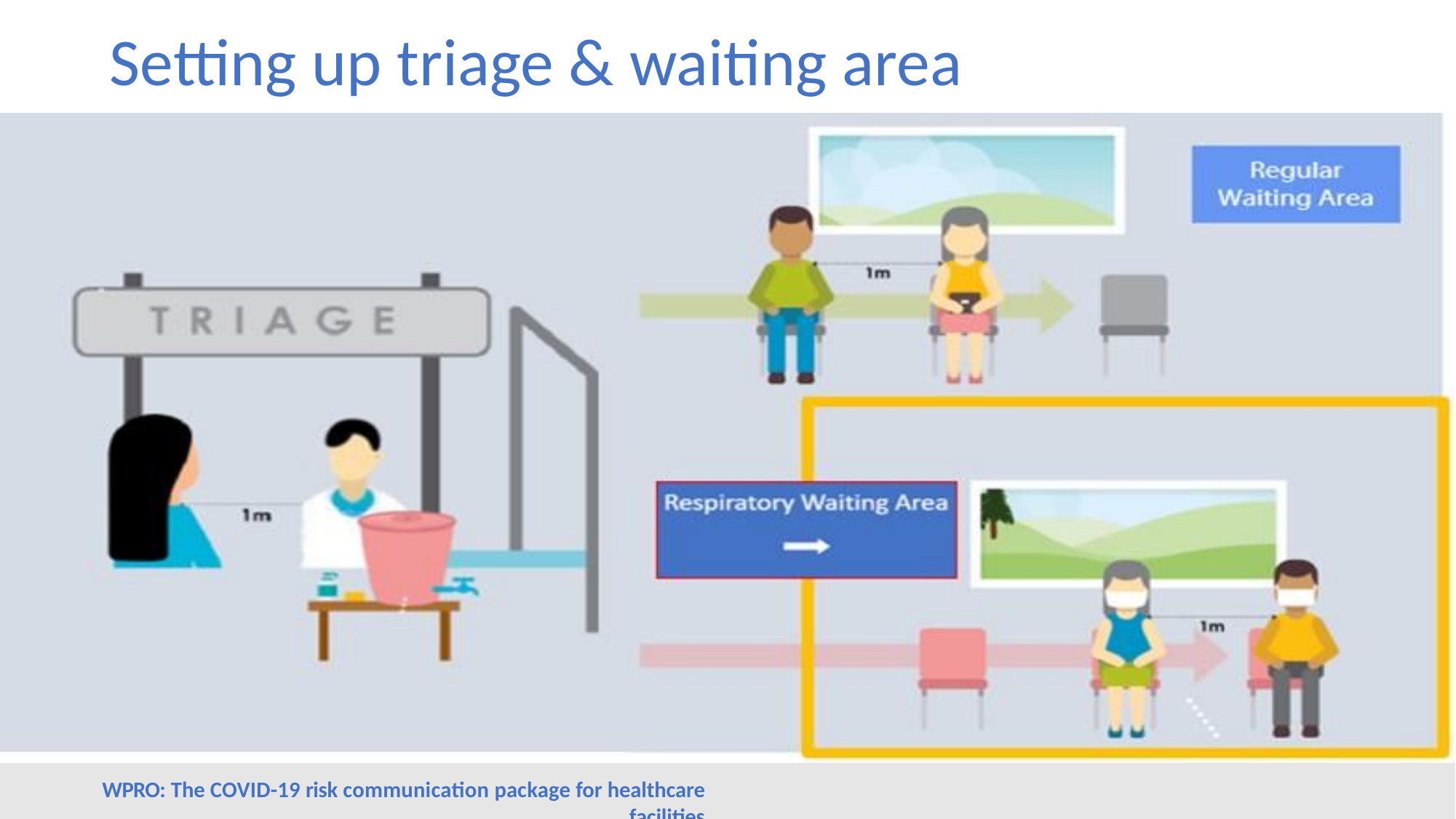

# Setting up triage & waiting area

WPRO: The COVID-19 risk communication package for healthcare facilities